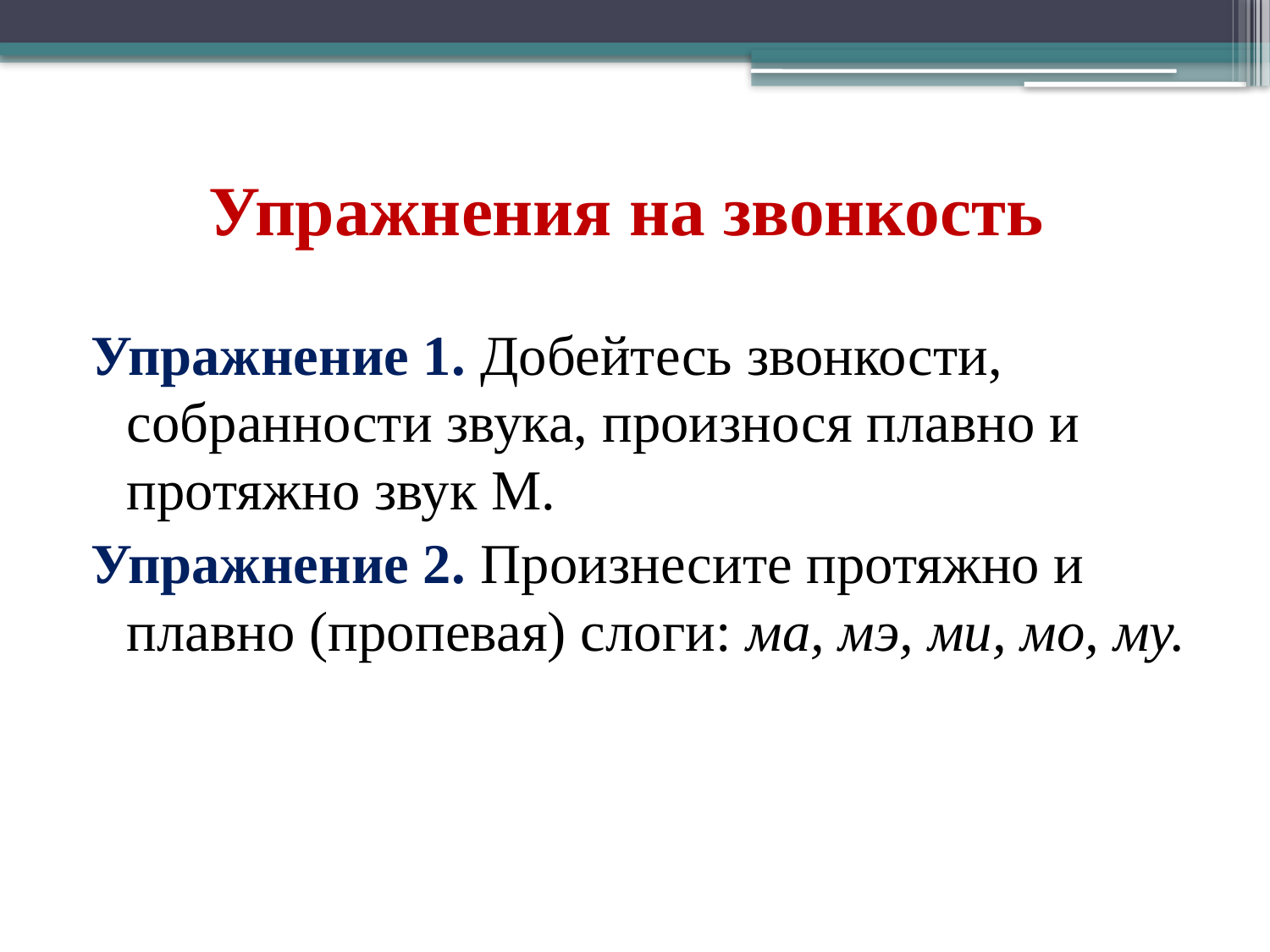

# Упражнения на звонкость
Упражнение 1. Добейтесь звонкости, собранности звука, произнося плавно и протяжно звук М.
Упражнение 2. Произнесите протяжно и плавно (пропевая) слоги: ма, мэ, ми, мо, му.